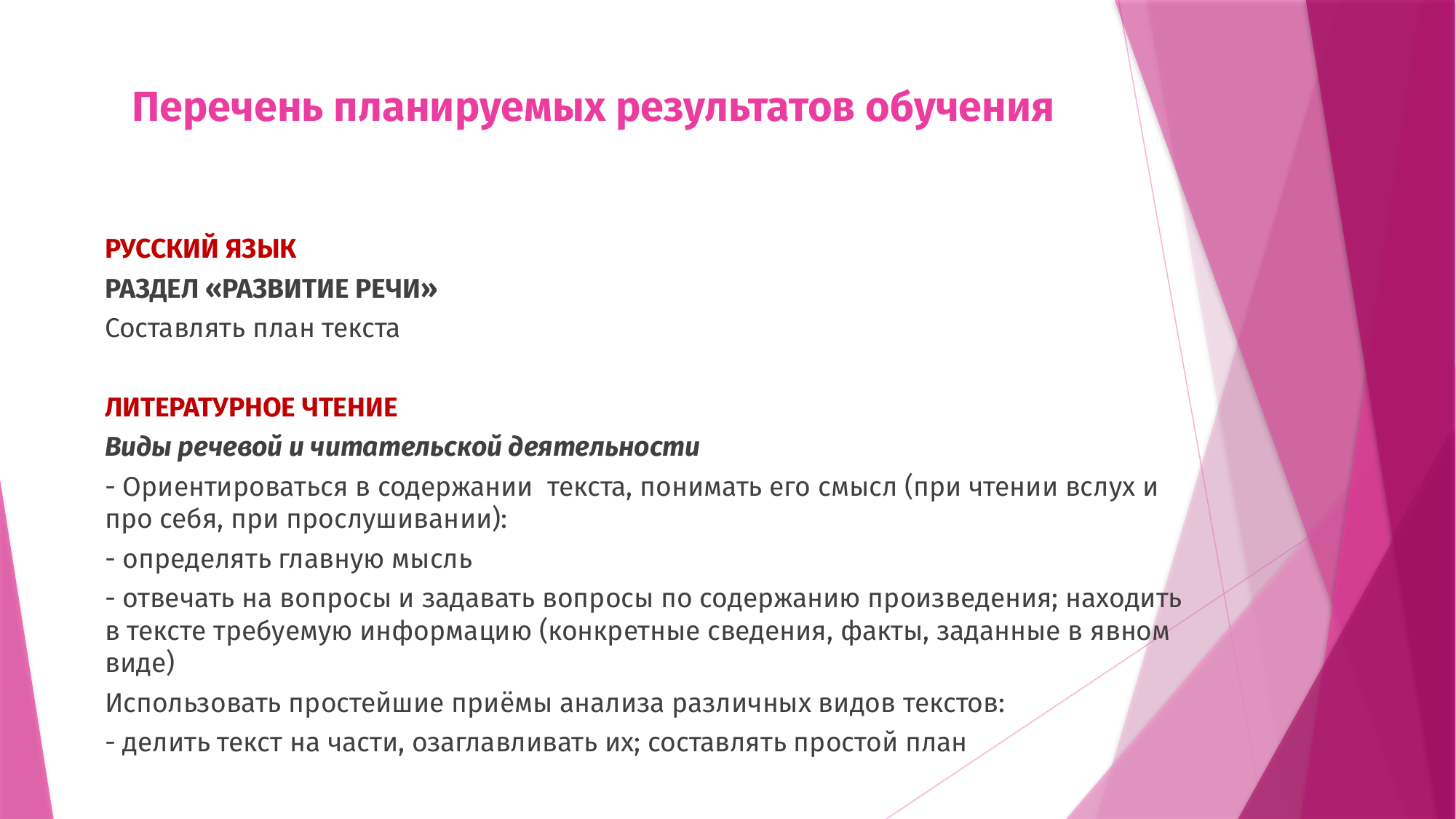

# Перечень планируемых результатов обучения

Русский язык
РАЗдел «Развитие речи»
Составлять план текста

ЛИТЕРАТУРНОЕ ЧТЕНИЕ
Виды речевой и читательской деятельности
- Ориентироваться в содержании  текста, понимать его смысл (при чтении вслух и про себя, при прослушивании):
- определять главную мысль
- отвечать на вопросы и задавать вопросы по содержанию произведения; находить в тексте требуемую информацию (конкретные сведения, факты, заданные в явном виде)
Использовать простейшие приёмы анализа различных видов текстов:
- делить текст на части, озаглавливать их; составлять простой план